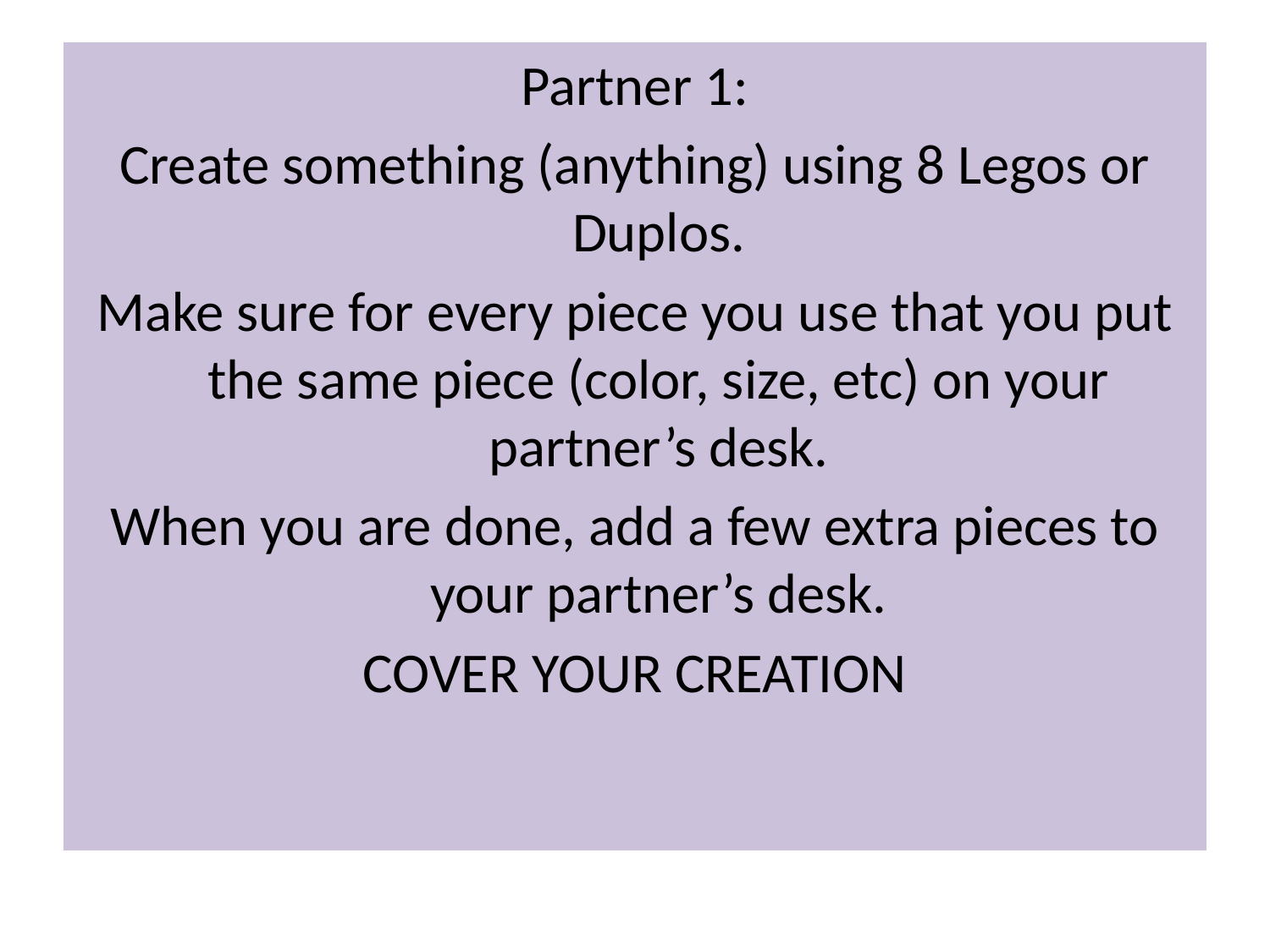

#
Partner 1:
Create something (anything) using 8 Legos or Duplos.
Make sure for every piece you use that you put the same piece (color, size, etc) on your partner’s desk.
When you are done, add a few extra pieces to your partner’s desk.
COVER YOUR CREATION